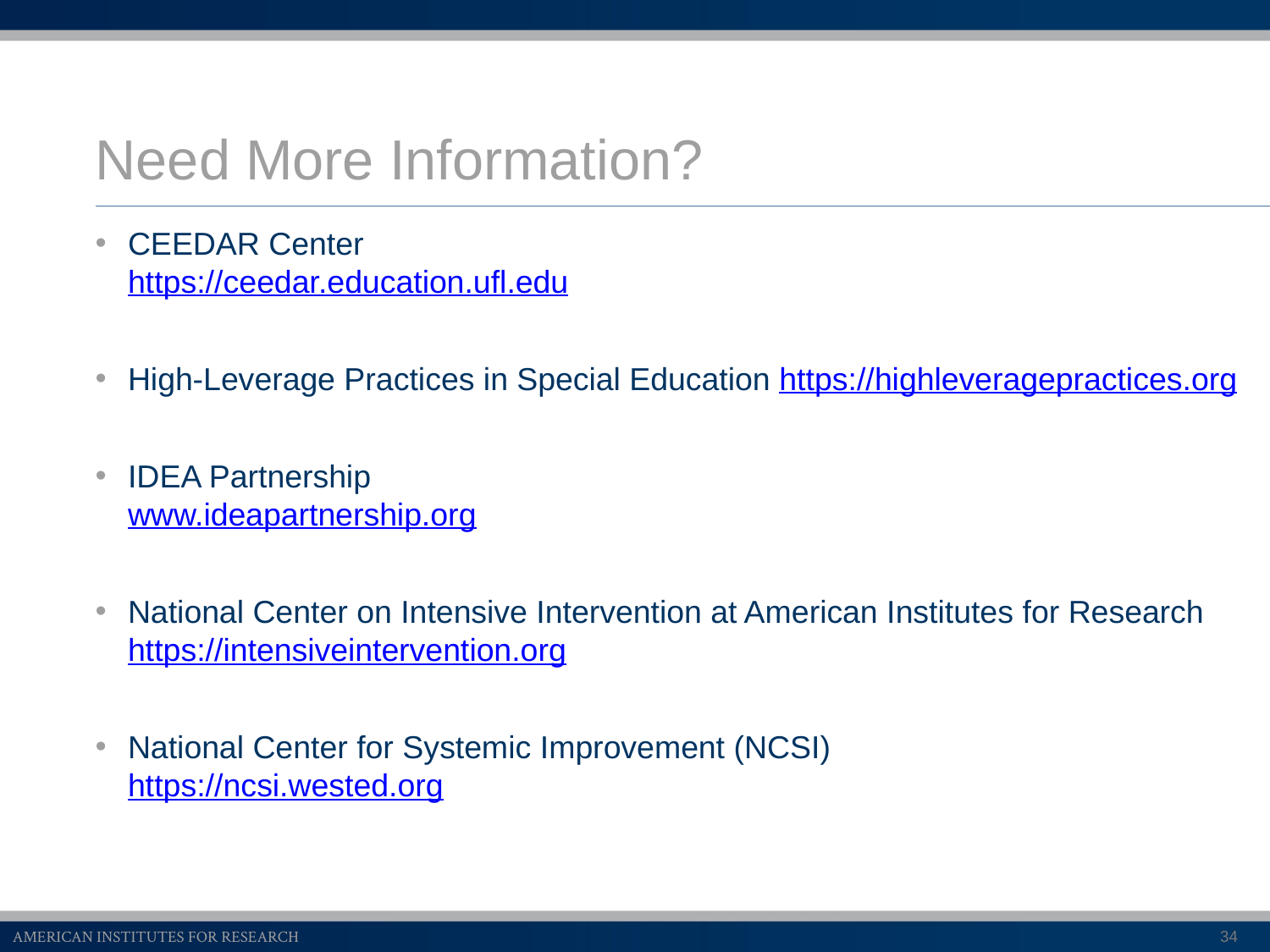

# Need More Information?
CEEDAR Center
https://ceedar.education.ufl.edu

High-Leverage Practices in Special Education https://highleveragepractices.org

IDEA Partnership
www.ideapartnership.org

National Center on Intensive Intervention at American Institutes for Research
https://intensiveintervention.org

National Center for Systemic Improvement (NCSI)
https://ncsi.wested.org

34